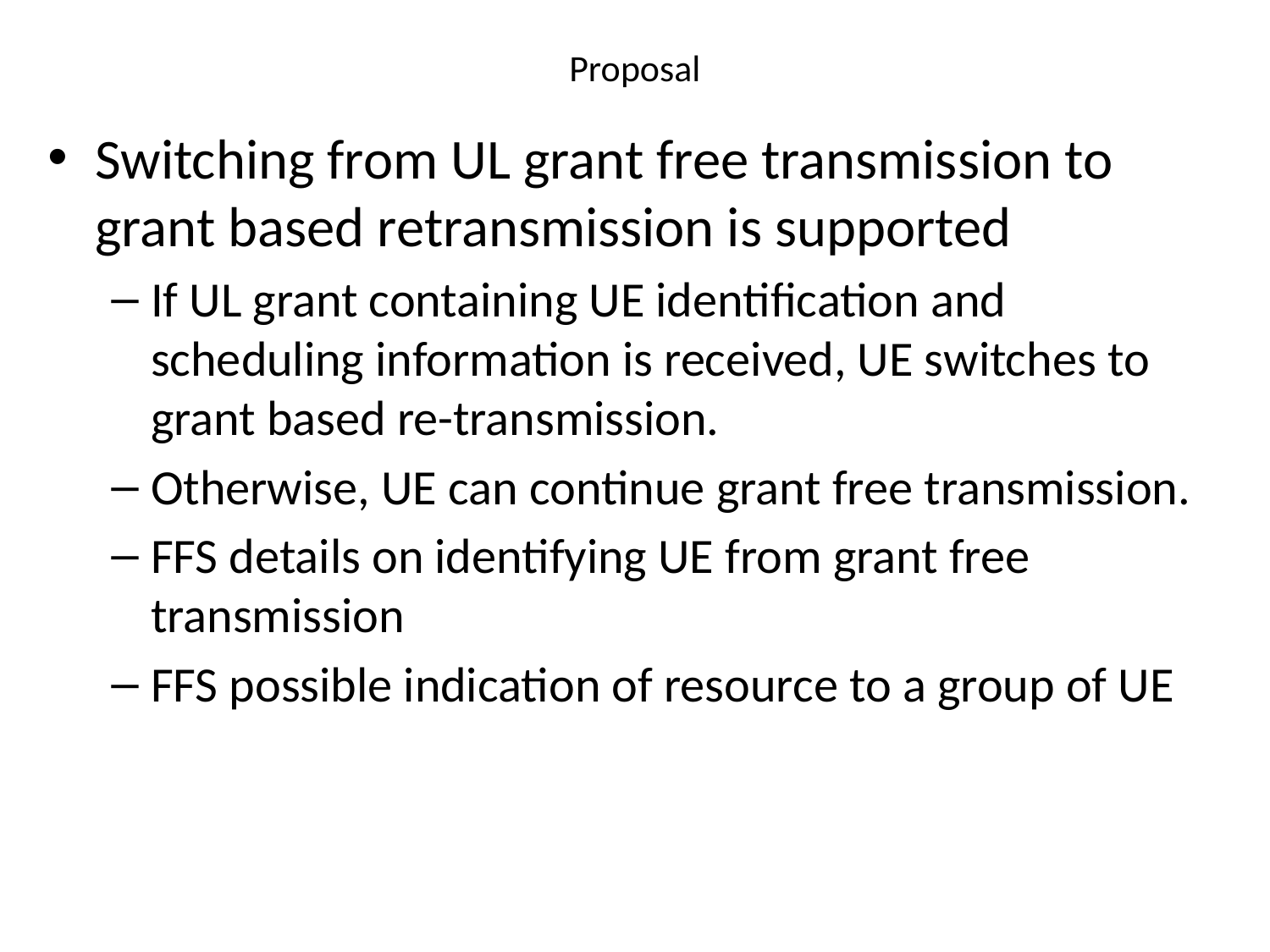

# Proposal
Switching from UL grant free transmission to grant based retransmission is supported
If UL grant containing UE identification and scheduling information is received, UE switches to grant based re-transmission.
Otherwise, UE can continue grant free transmission.
FFS details on identifying UE from grant free transmission
FFS possible indication of resource to a group of UE